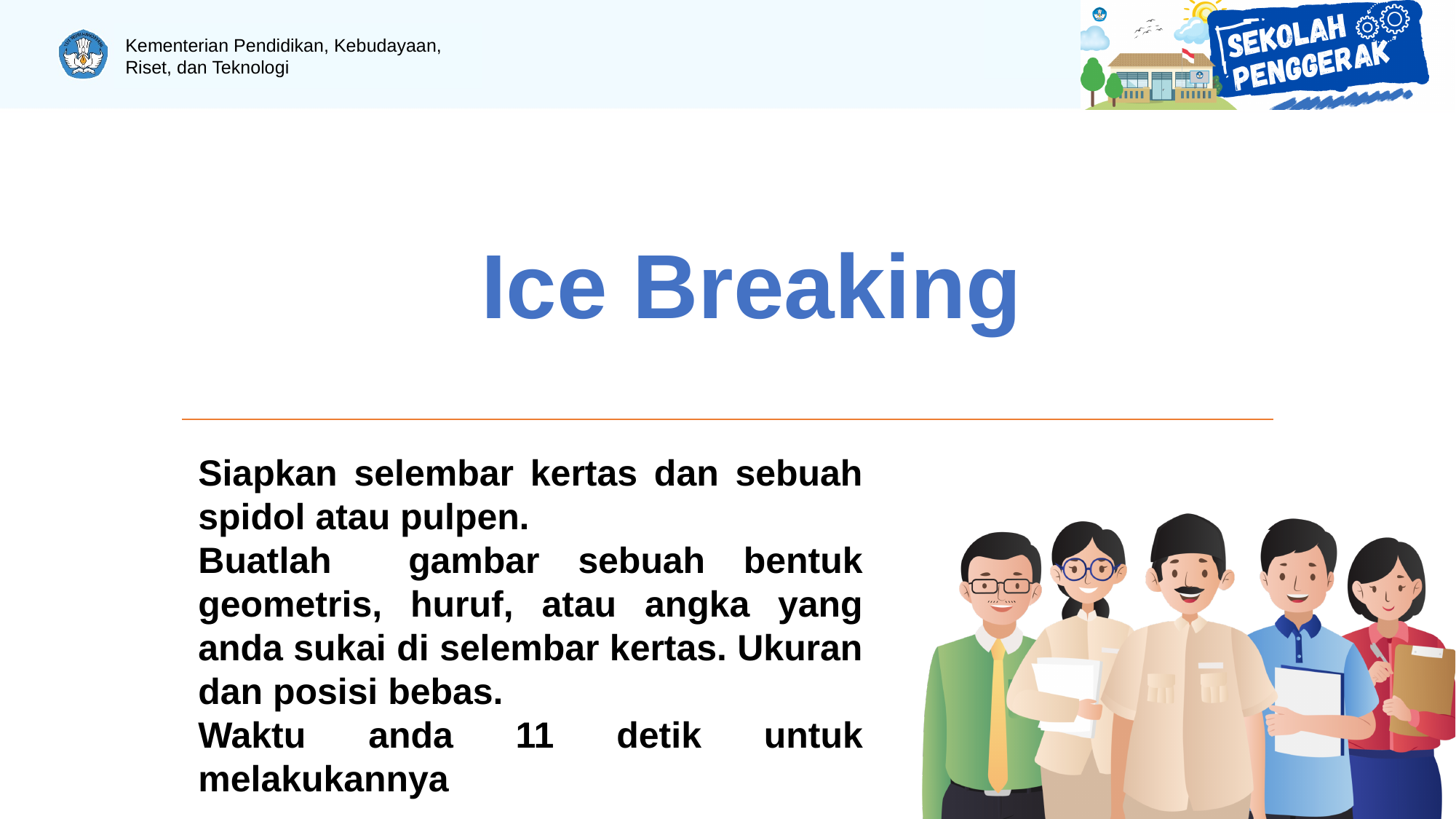

# Ice Breaking
Siapkan selembar kertas dan sebuah spidol atau pulpen.
Buatlah  gambar sebuah bentuk geometris, huruf, atau angka yang anda sukai di selembar kertas. Ukuran dan posisi bebas.
Waktu anda 11 detik untuk melakukannya